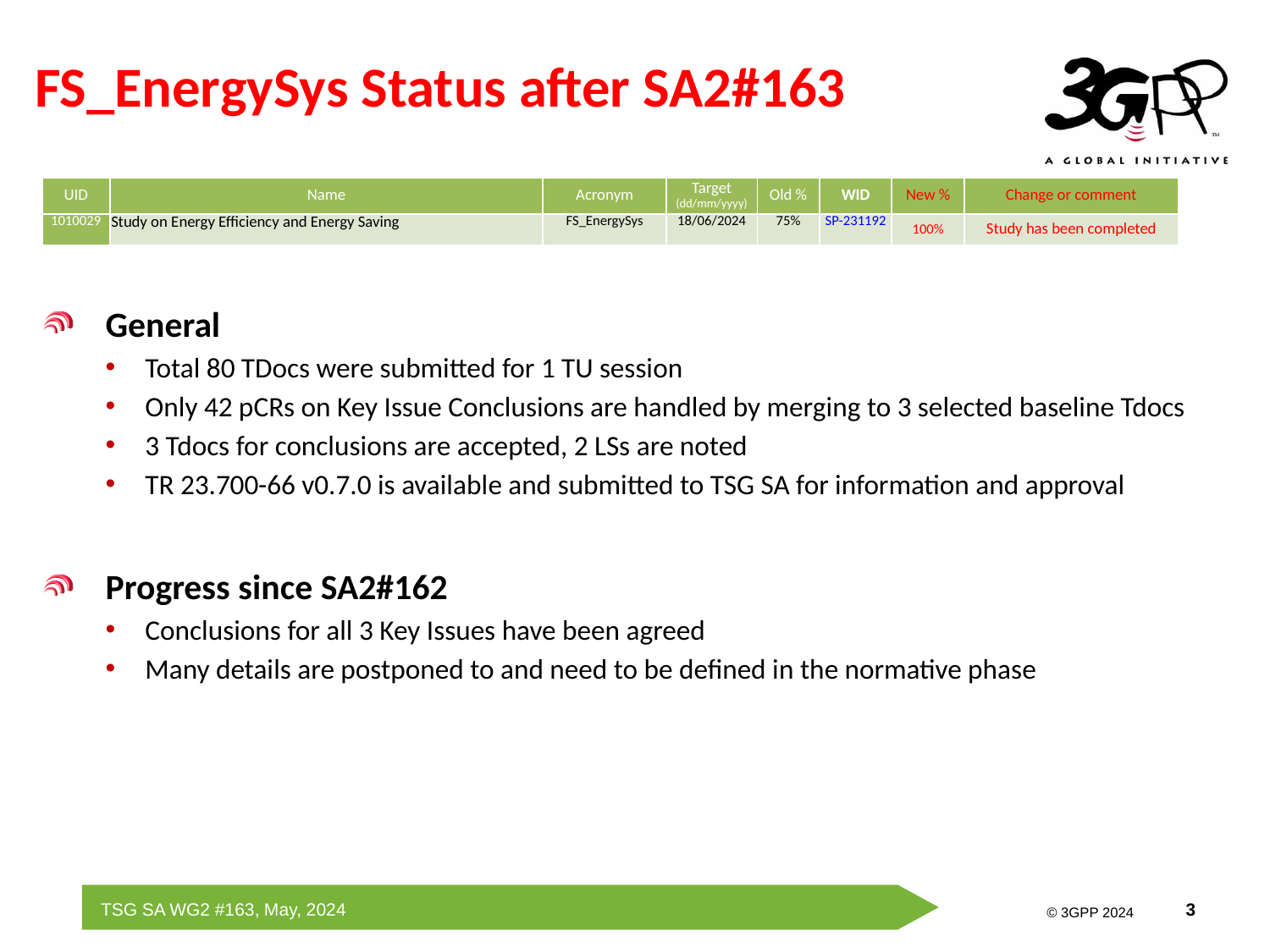

# FS_EnergySys Status after SA2#163
| UID | Name | Acronym | Target (dd/mm/yyyy) | Old % | WID | New % | Change or comment |
| --- | --- | --- | --- | --- | --- | --- | --- |
| 1010029 | Study on Energy Efficiency and Energy Saving | FS\_EnergySys | 18/06/2024 | 75% | SP-231192 | 100% | Study has been completed |
General
Total 80 TDocs were submitted for 1 TU session
Only 42 pCRs on Key Issue Conclusions are handled by merging to 3 selected baseline Tdocs
3 Tdocs for conclusions are accepted, 2 LSs are noted
TR 23.700-66 v0.7.0 is available and submitted to TSG SA for information and approval

Progress since SA2#162
Conclusions for all 3 Key Issues have been agreed
Many details are postponed to and need to be defined in the normative phase